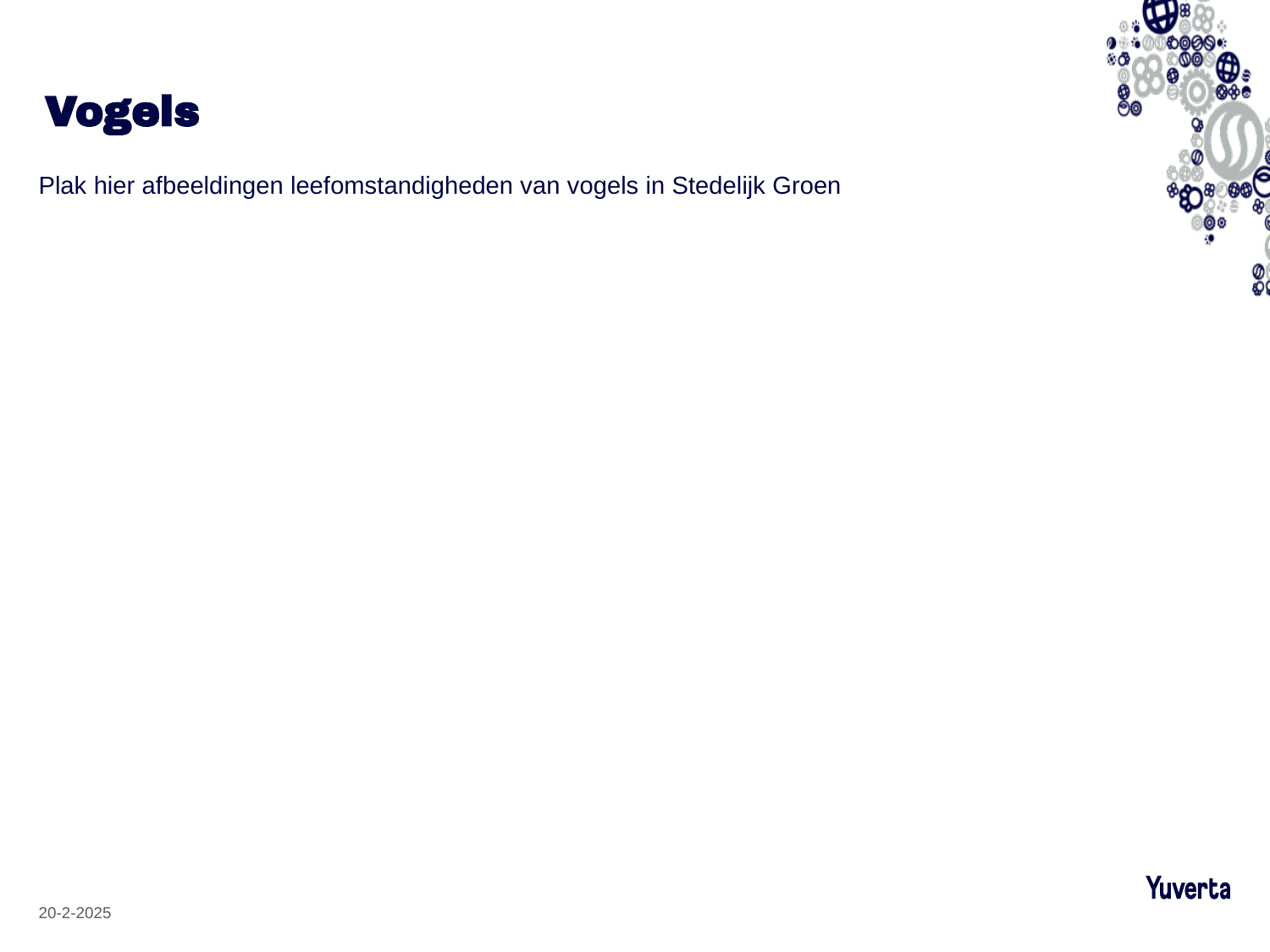

# Vogels
Plak hier afbeeldingen leefomstandigheden van vogels in Stedelijk Groen

20-2-2025